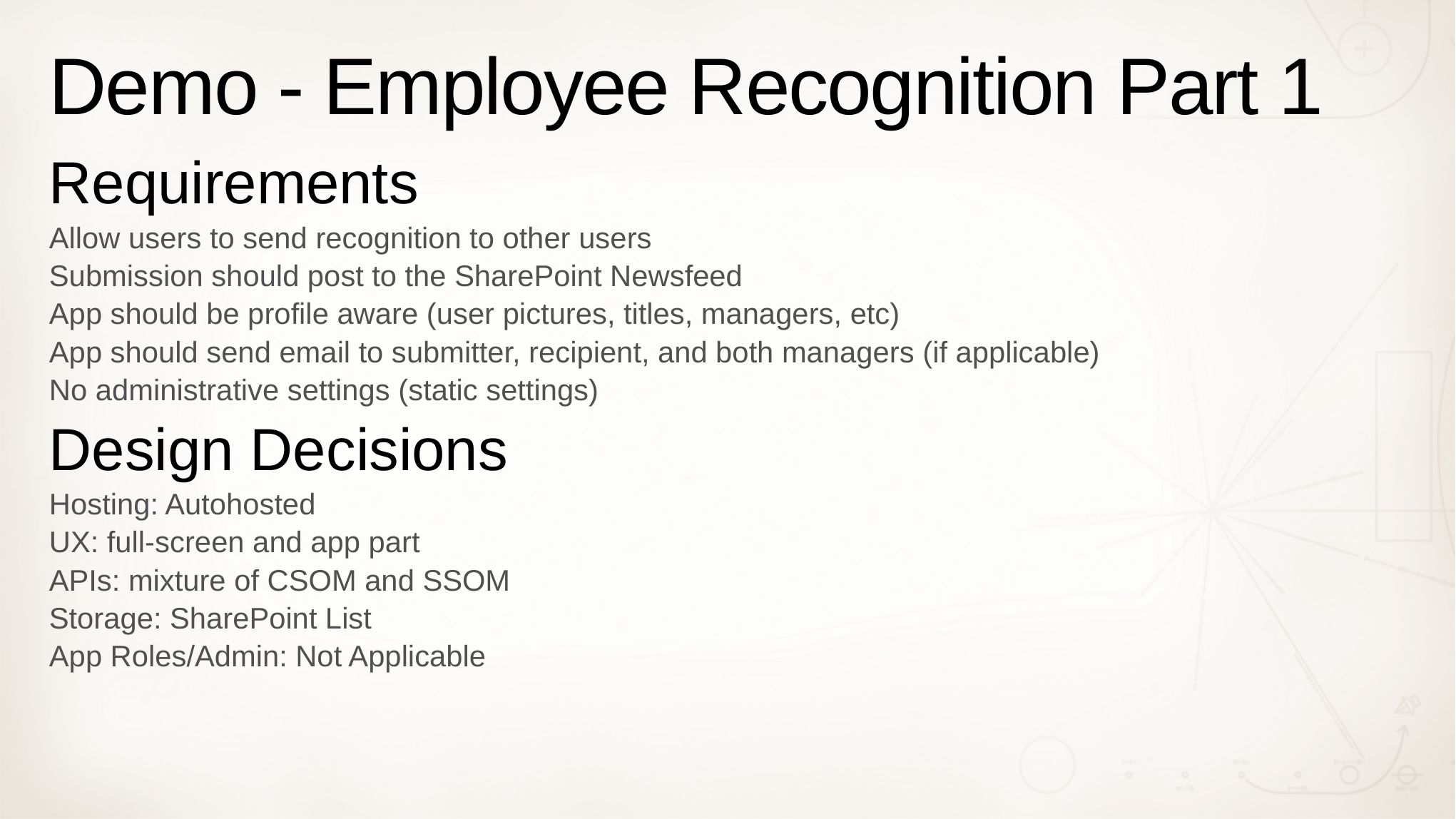

# Demo - Employee Recognition Part 1
Requirements
Allow users to send recognition to other users
Submission should post to the SharePoint Newsfeed
App should be profile aware (user pictures, titles, managers, etc)
App should send email to submitter, recipient, and both managers (if applicable)
No administrative settings (static settings)
Design Decisions
Hosting: Autohosted
UX: full-screen and app part
APIs: mixture of CSOM and SSOM
Storage: SharePoint List
App Roles/Admin: Not Applicable